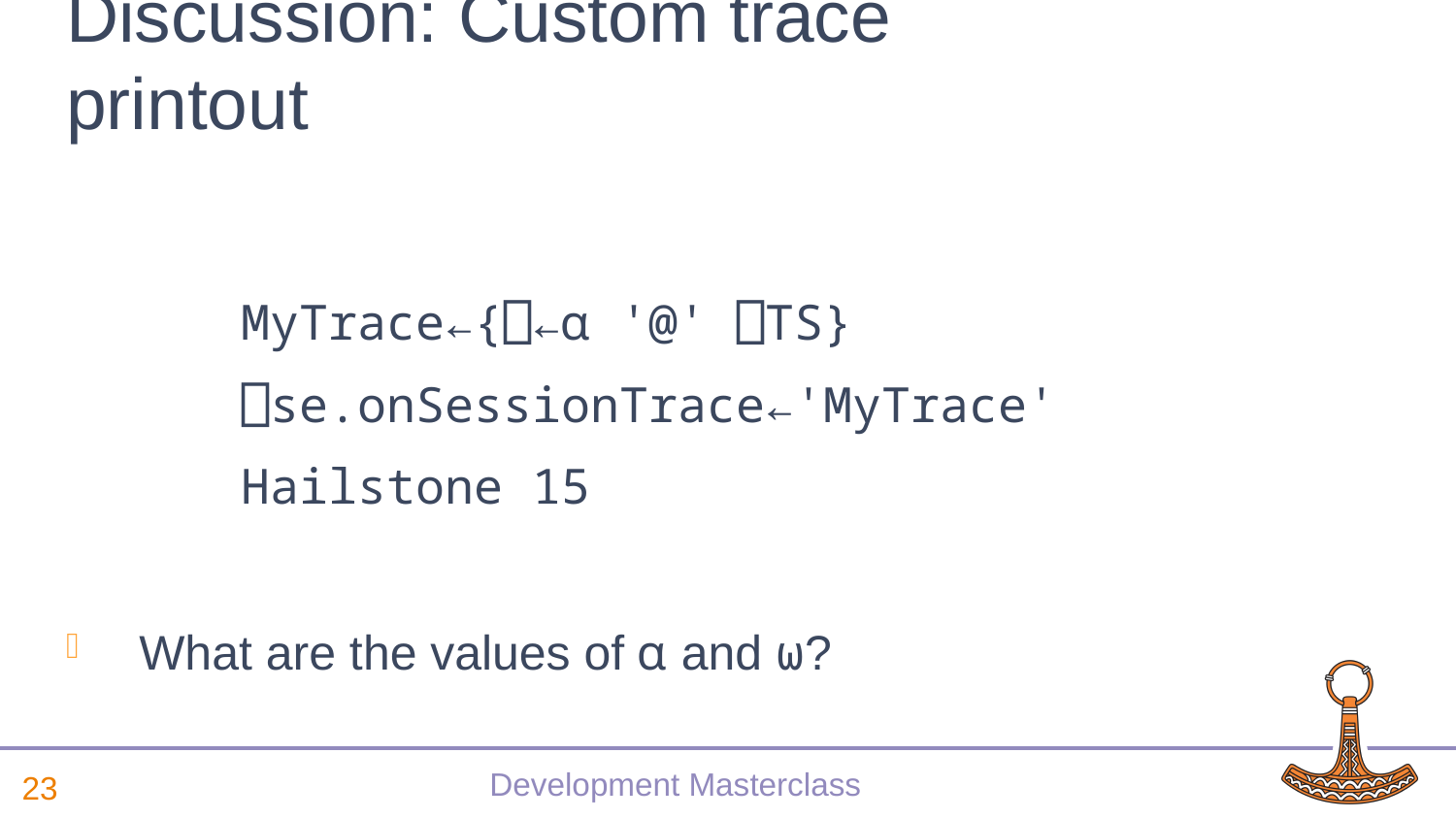

# Discussion: Custom trace printout

      MyTrace←{⎕←⍺ '@' ⎕TS}
      ⎕se.onSessionTrace←'MyTrace'
      Hailstone 15

What are the values of ⍺ and ⍵?